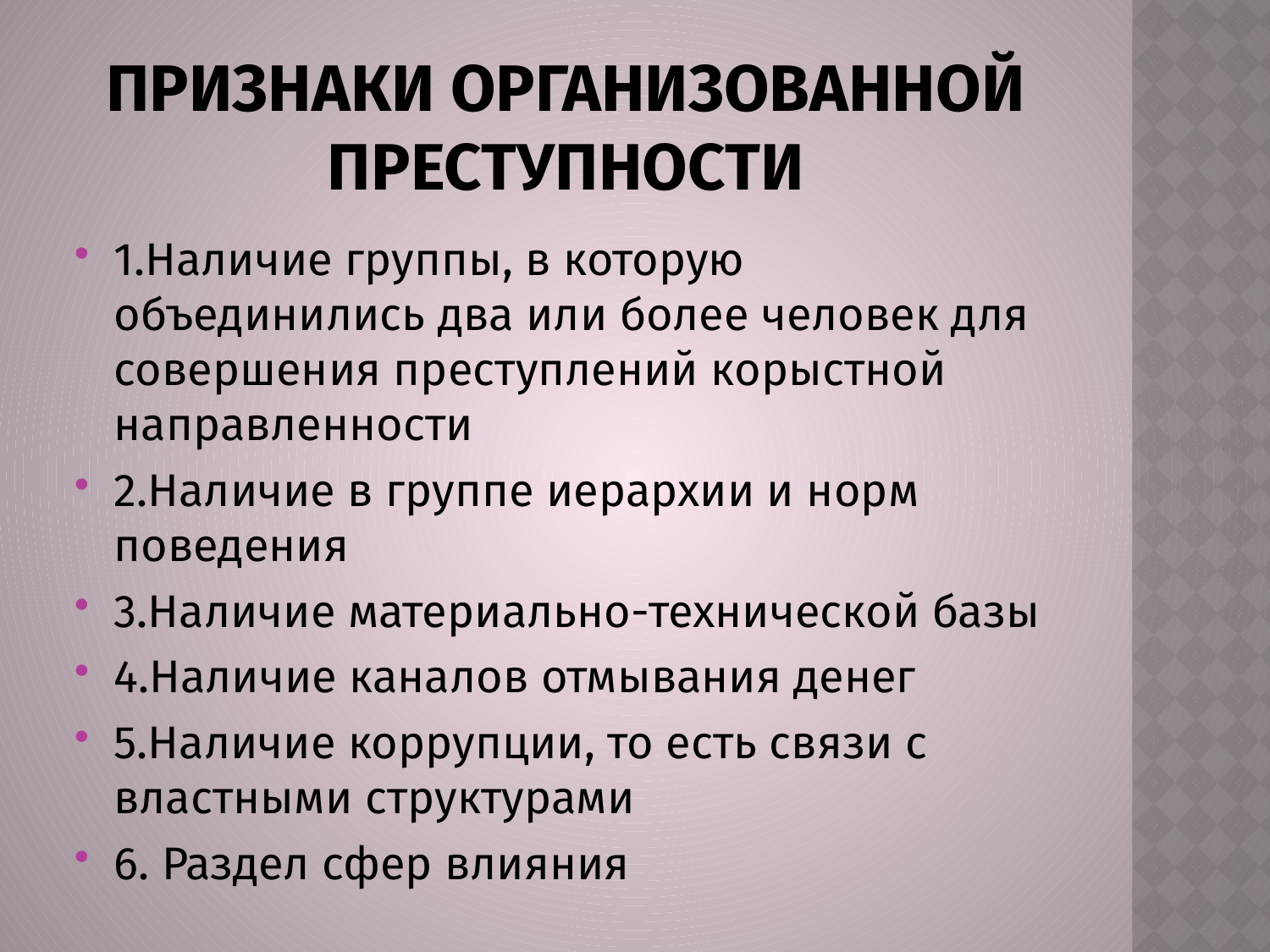

# Признаки организованной преступности
1.Наличие группы, в которую объединились два или более человек для совершения преступлений корыстной направленности
2.Наличие в группе иерархии и норм поведения
3.Наличие материально-технической базы
4.Наличие каналов отмывания денег
5.Наличие коррупции, то есть связи с властными структурами
6. Раздел сфер влияния